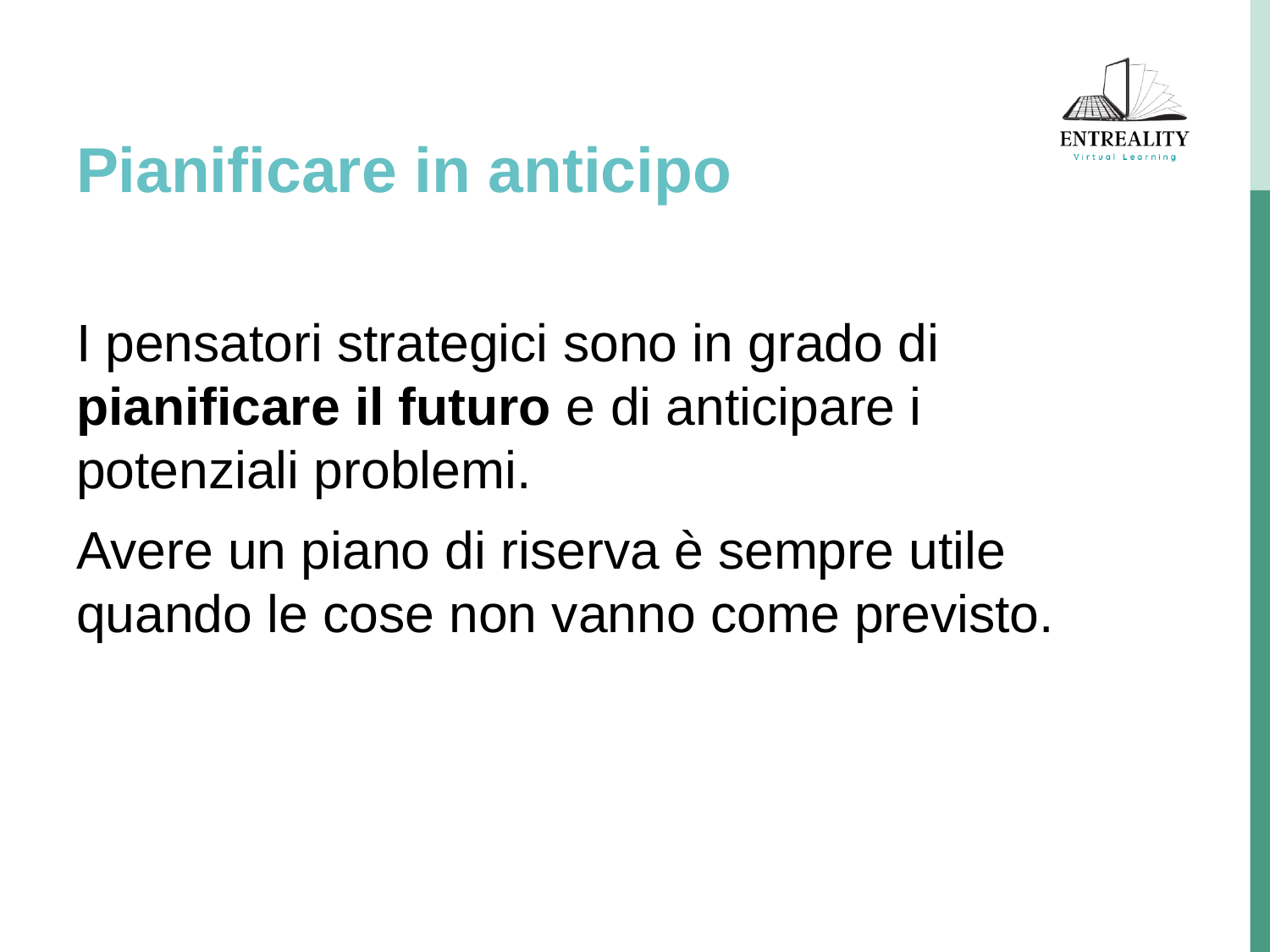

# Pianificare in anticipo

I pensatori strategici sono in grado di pianificare il futuro e di anticipare i potenziali problemi.
Avere un piano di riserva è sempre utile quando le cose non vanno come previsto.